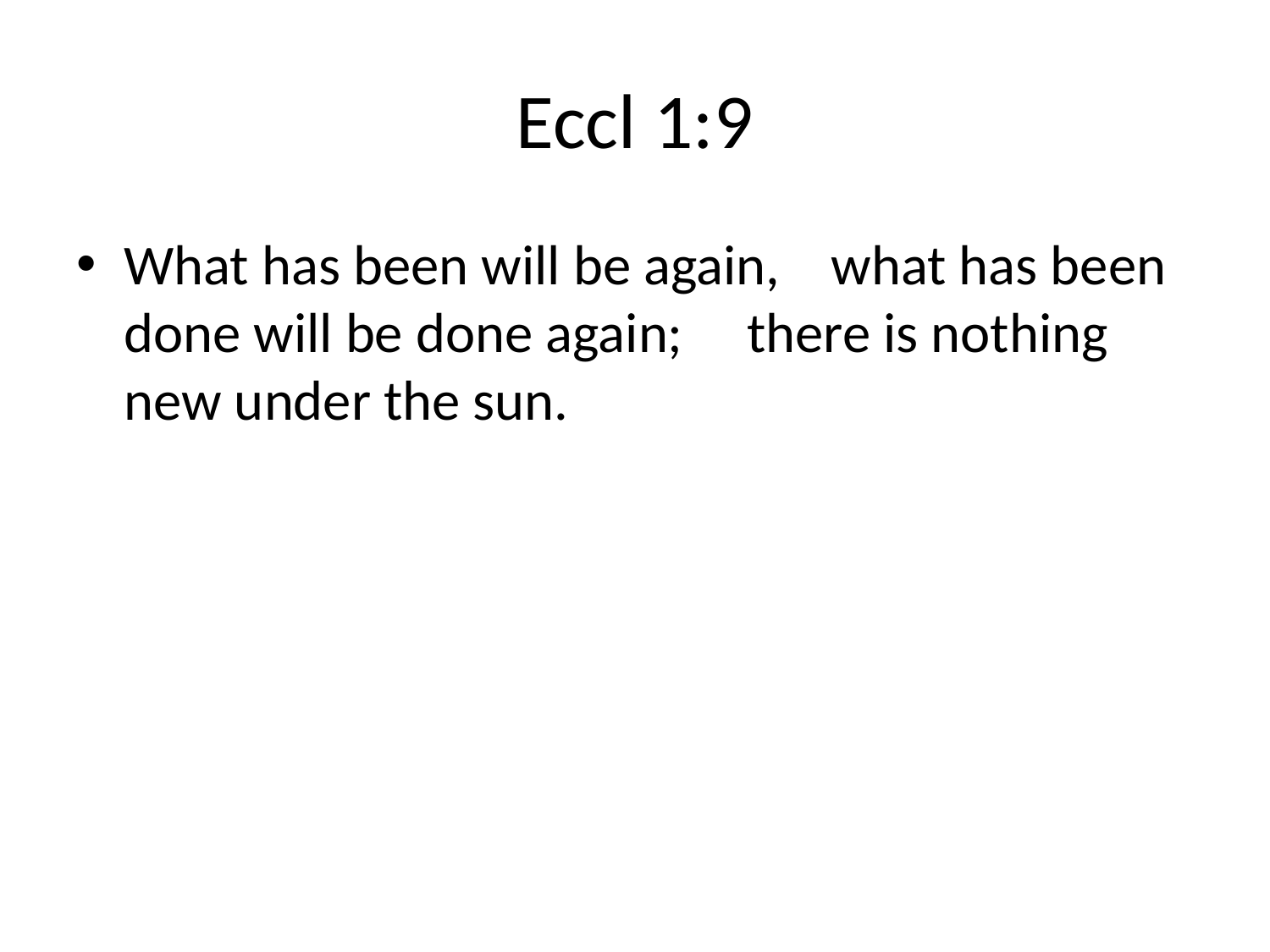

# Eccl 1:9
What has been will be again,     what has been done will be done again;      there is nothing new under the sun.